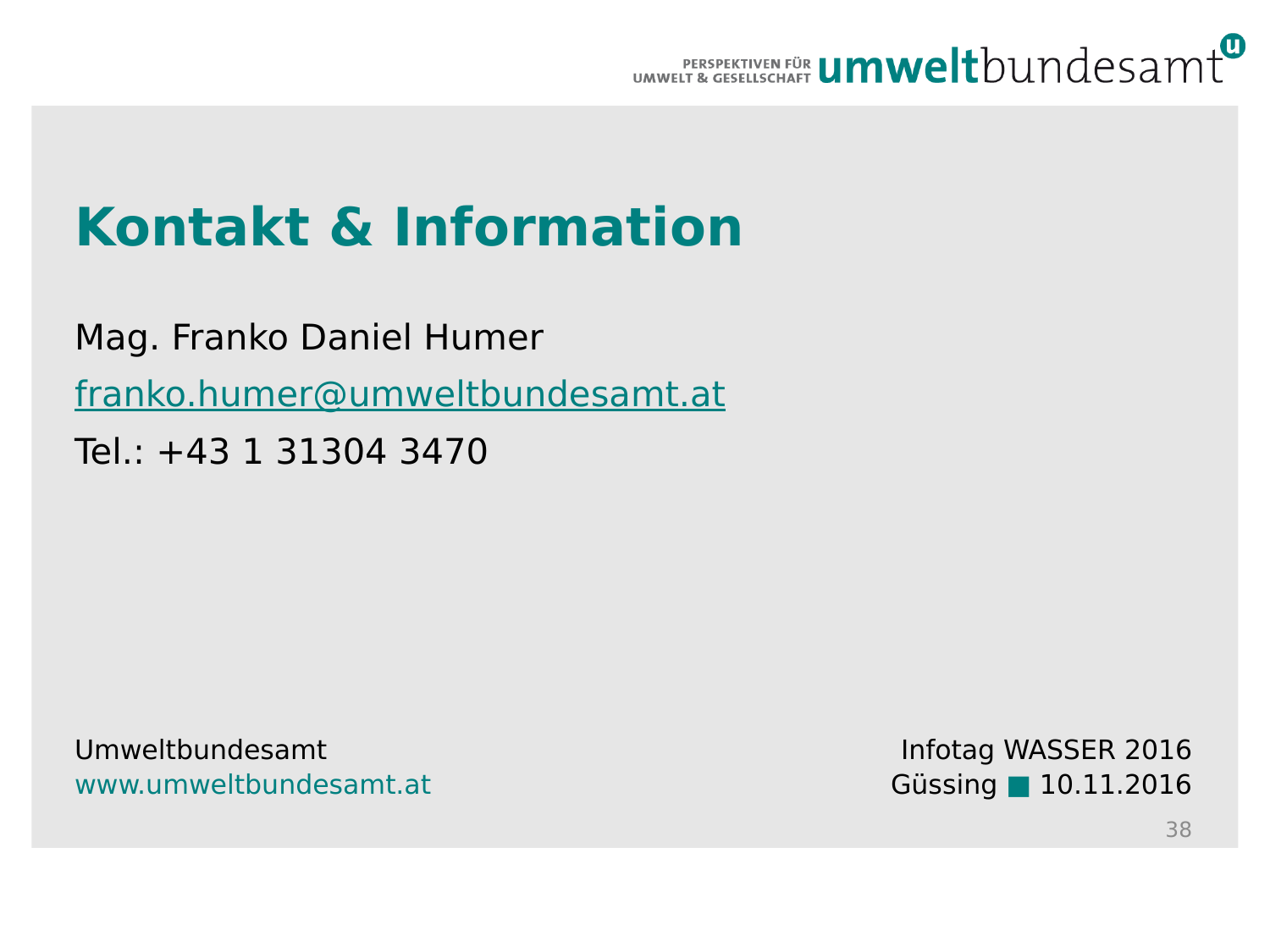

# Kontakt & Information
Mag. Franko Daniel Humer
franko.humer@umweltbundesamt.at
Tel.: +43 1 31304 3470

Umweltbundesamt
www.umweltbundesamt.at
Infotag WASSER 2016
Güssing ■ 10.11.2016

38